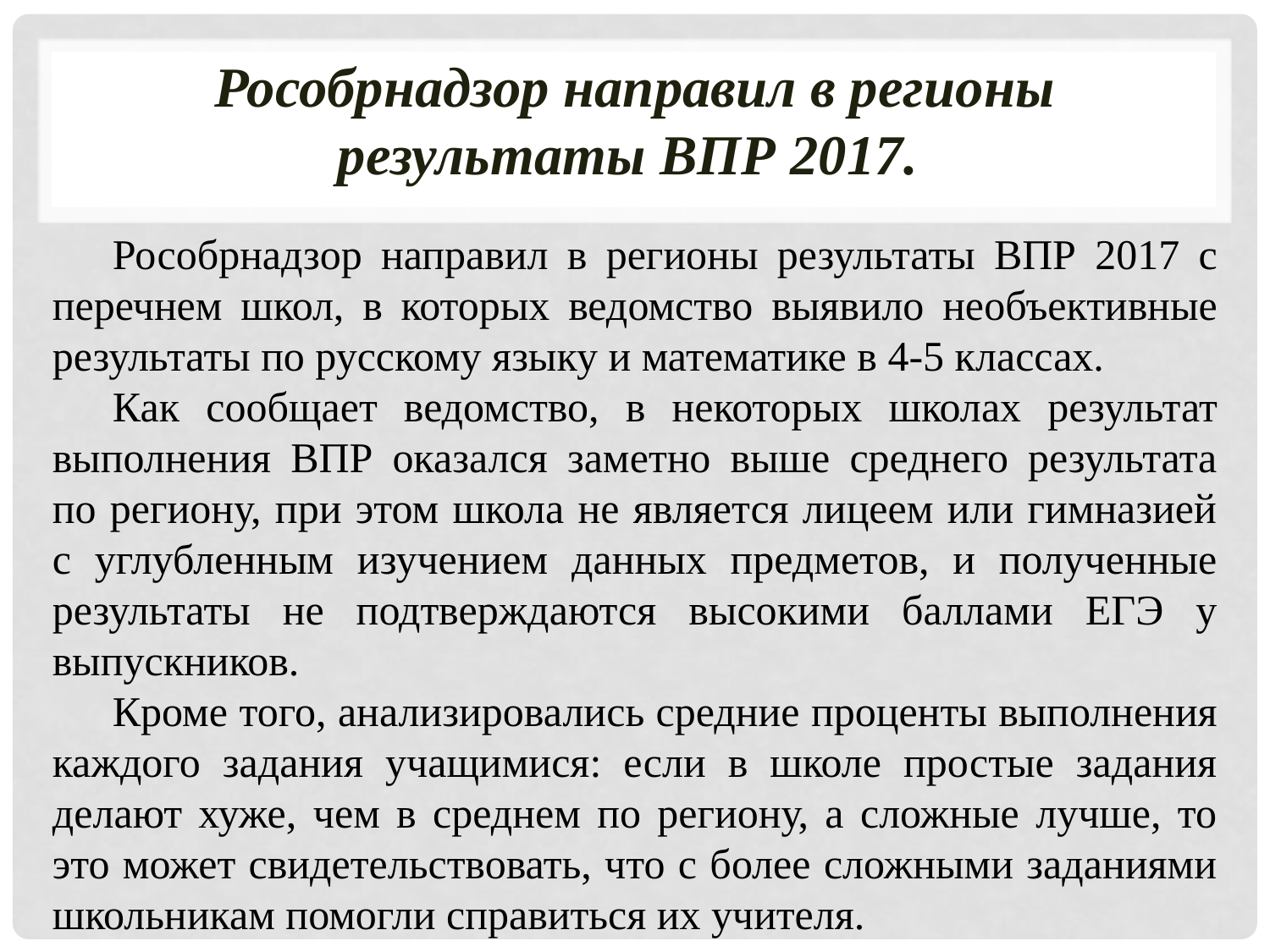

# Рособрнадзор направил в регионы результаты ВПР 2017.
Рособрнадзор направил в регионы результаты ВПР 2017 с перечнем школ, в которых ведомство выявило необъективные результаты по русскому языку и математике в 4-5 классах.
Как сообщает ведомство, в некоторых школах результат выполнения ВПР оказался заметно выше среднего результата по региону, при этом школа не является лицеем или гимназией с углубленным изучением данных предметов, и полученные результаты не подтверждаются высокими баллами ЕГЭ у выпускников.
Кроме того, анализировались средние проценты выполнения каждого задания учащимися: если в школе простые задания делают хуже, чем в среднем по региону, а сложные лучше, то это может свидетельствовать, что с более сложными заданиями школьникам помогли справиться их учителя.